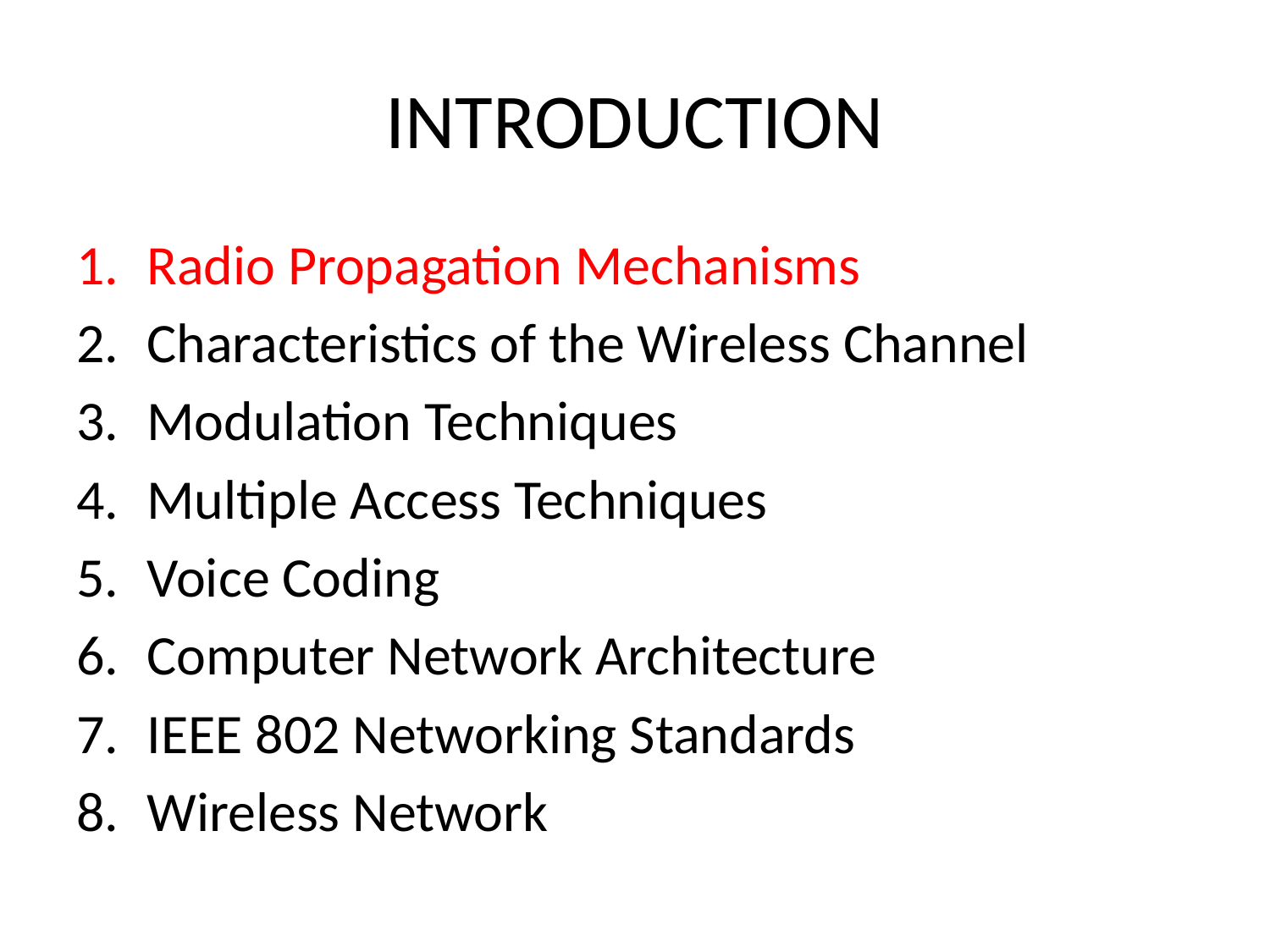

# INTRODUCTION
Radio Propagation Mechanisms
Characteristics of the Wireless Channel
Modulation Techniques
Multiple Access Techniques
Voice Coding
Computer Network Architecture
IEEE 802 Networking Standards
Wireless Network